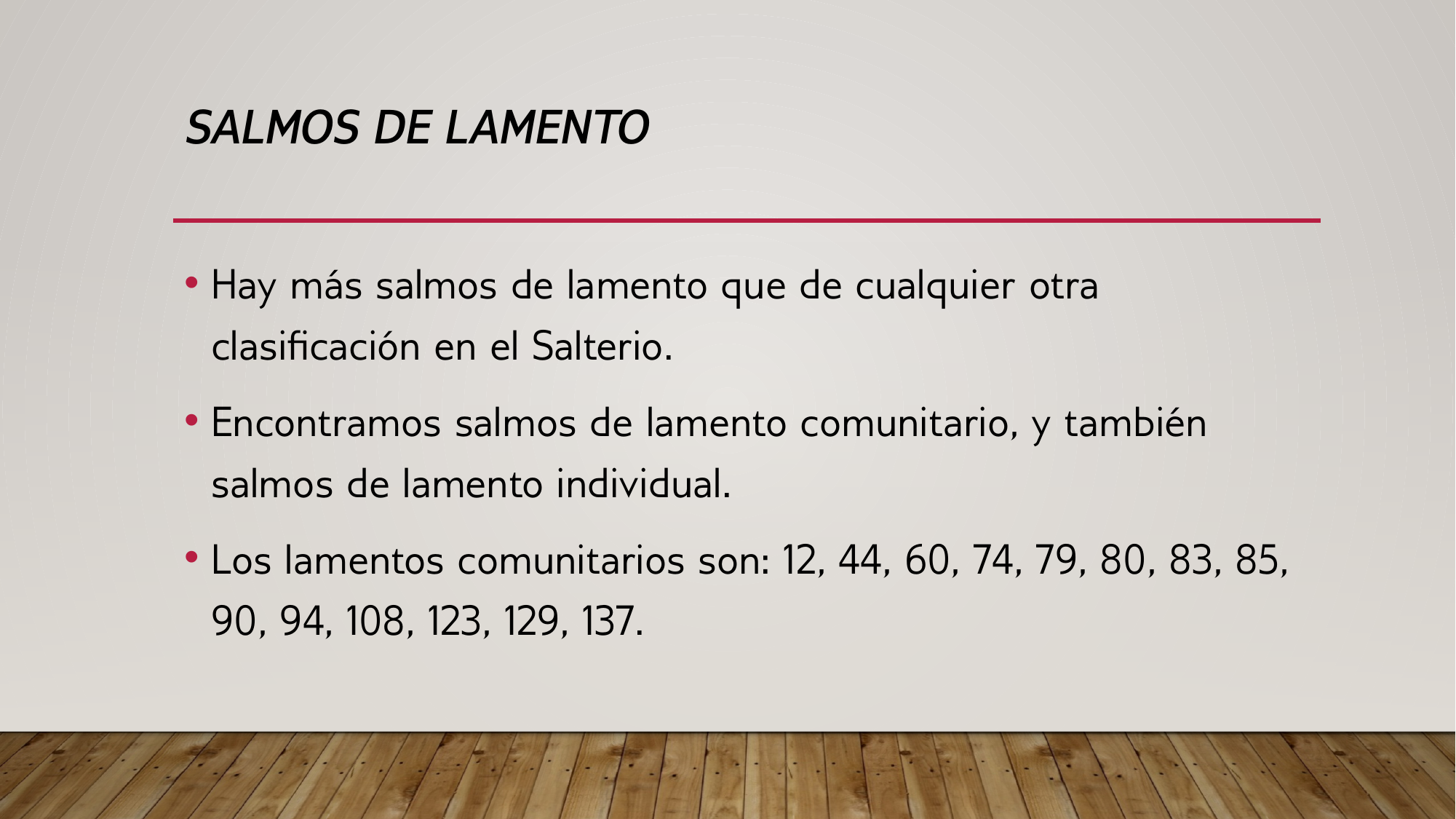

# Salmos de lamento
Hay más salmos de lamento que de cualquier otra clasificación en el Salterio.
Encontramos salmos de lamento comunitario, y también salmos de lamento individual.
Los lamentos comunitarios son: 12, 44, 60, 74, 79, 80, 83, 85, 90, 94, 108, 123, 129, 137.